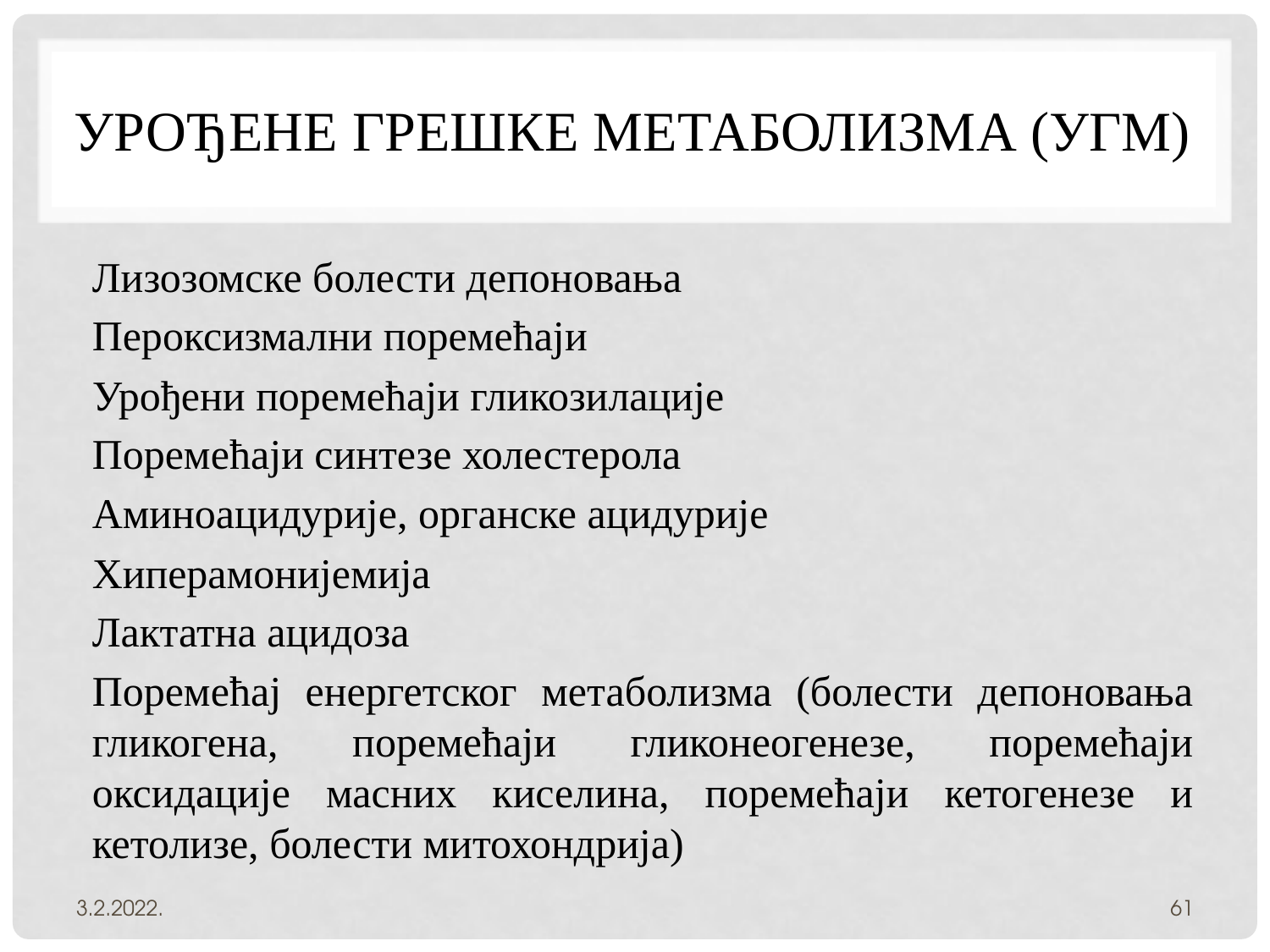

# Урођене грешке метаболизма (УГМ)
Лизозомске болести депоновања
Пероксизмални поремећаји
Урођени поремећаји гликозилације
Поремећаји синтезе холестерола
Аминоацидурије, органске ацидурије
Хиперамонијемија
Лактатна ацидоза
Поремећај енергетског метаболизма (болести депоновања гликогена, поремећаји гликонеогенезе, поремећаји оксидације масних киселина, поремећаји кетогенезе и кетолизе, болести митохондрија)
3.2.2022.
61